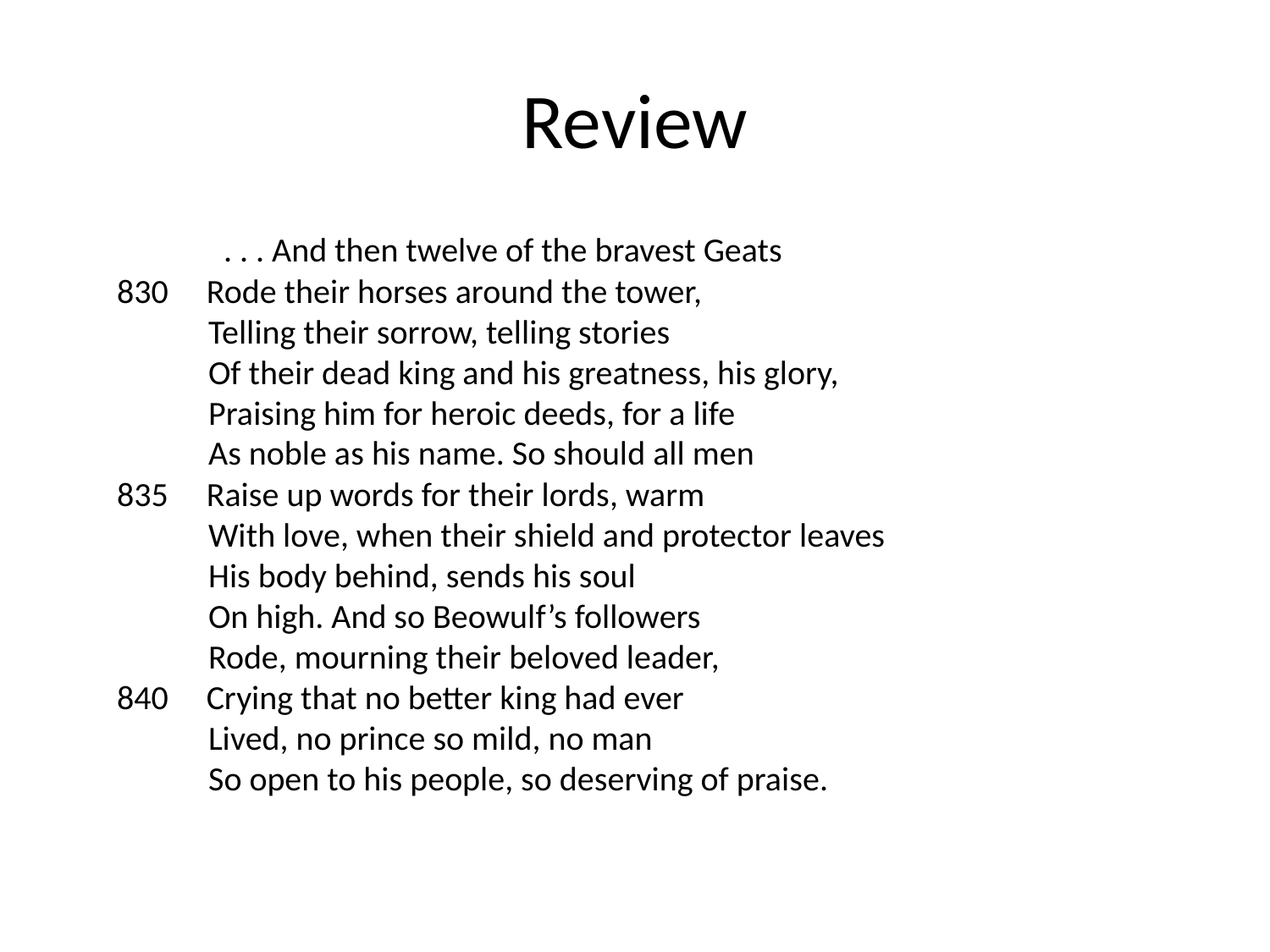

# Review
	 	    . . . And then twelve of the bravest Geats 
830     Rode their horses around the tower, 
            Telling their sorrow, telling stories 
            Of their dead king and his greatness, his glory, 
            Praising him for heroic deeds, for a life 
            As noble as his name. So should all men 
835     Raise up words for their lords, warm 
            With love, when their shield and protector leaves 
            His body behind, sends his soul 
            On high. And so Beowulf’s followers 
            Rode, mourning their beloved leader, 
840     Crying that no better king had ever 
            Lived, no prince so mild, no man 
            So open to his people, so deserving of praise.